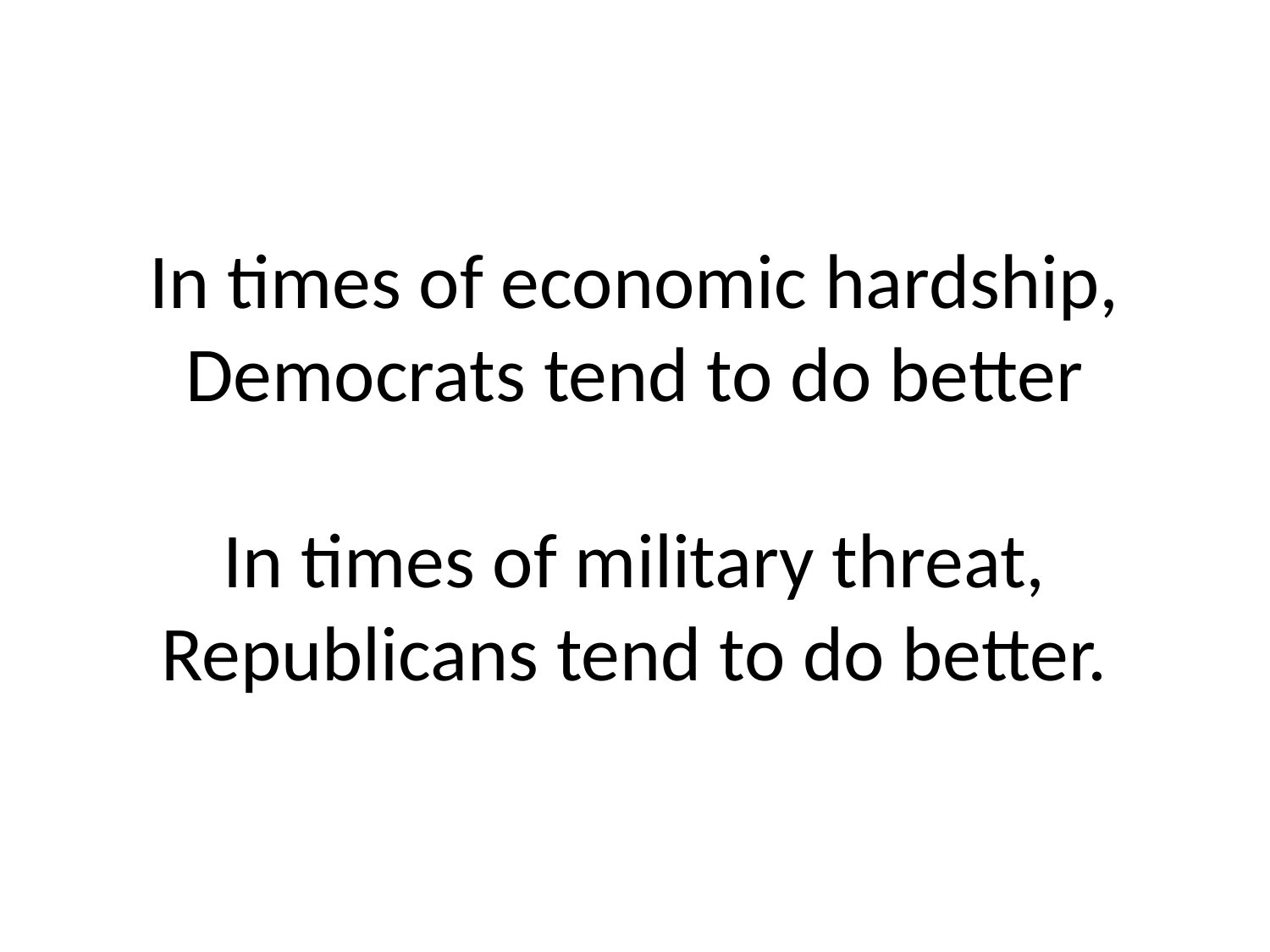

# In times of economic hardship, Democrats tend to do better In times of military threat, Republicans tend to do better.